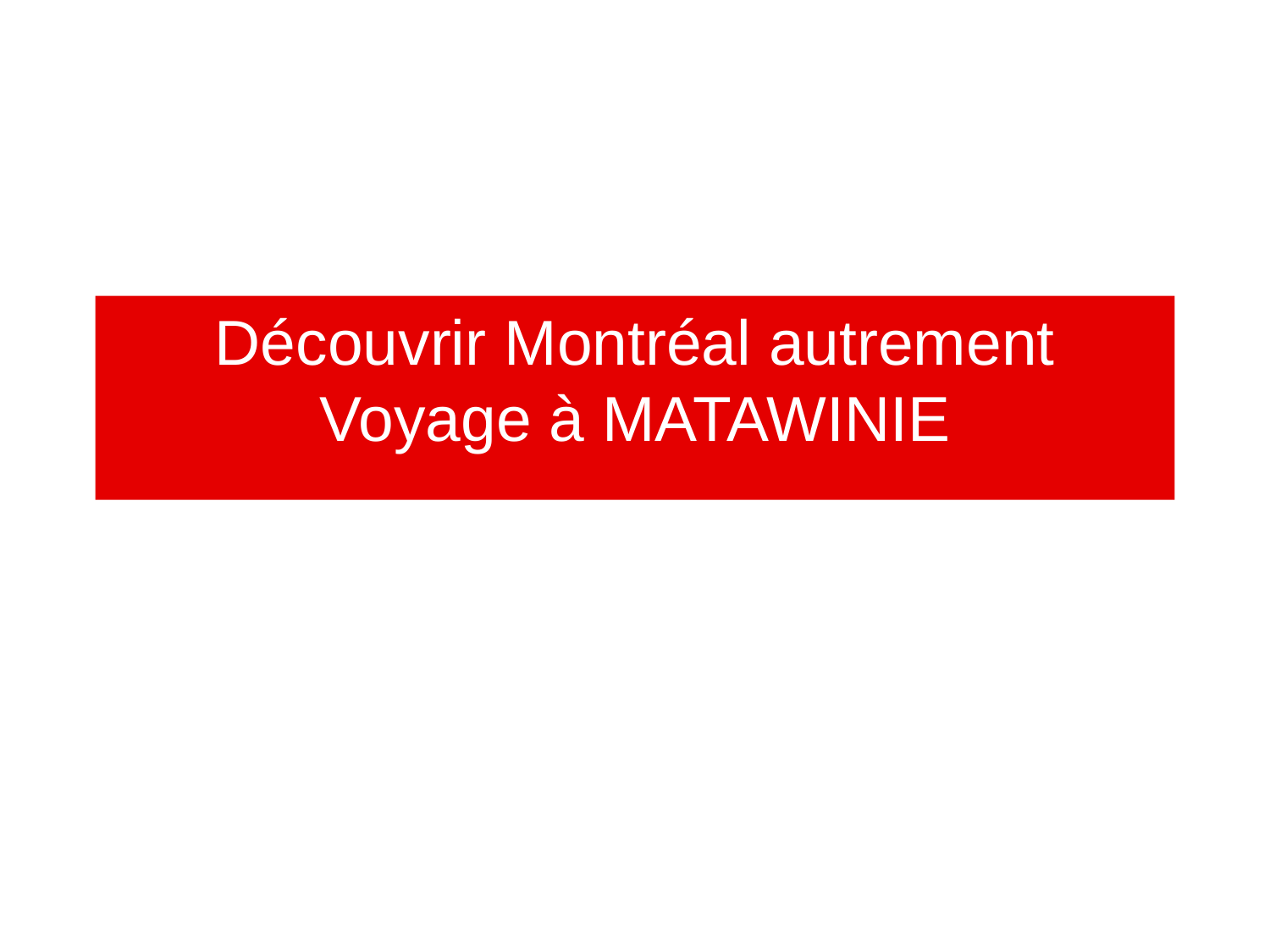

# Découvrir Montréal autrement Voyage à MATAWINIE